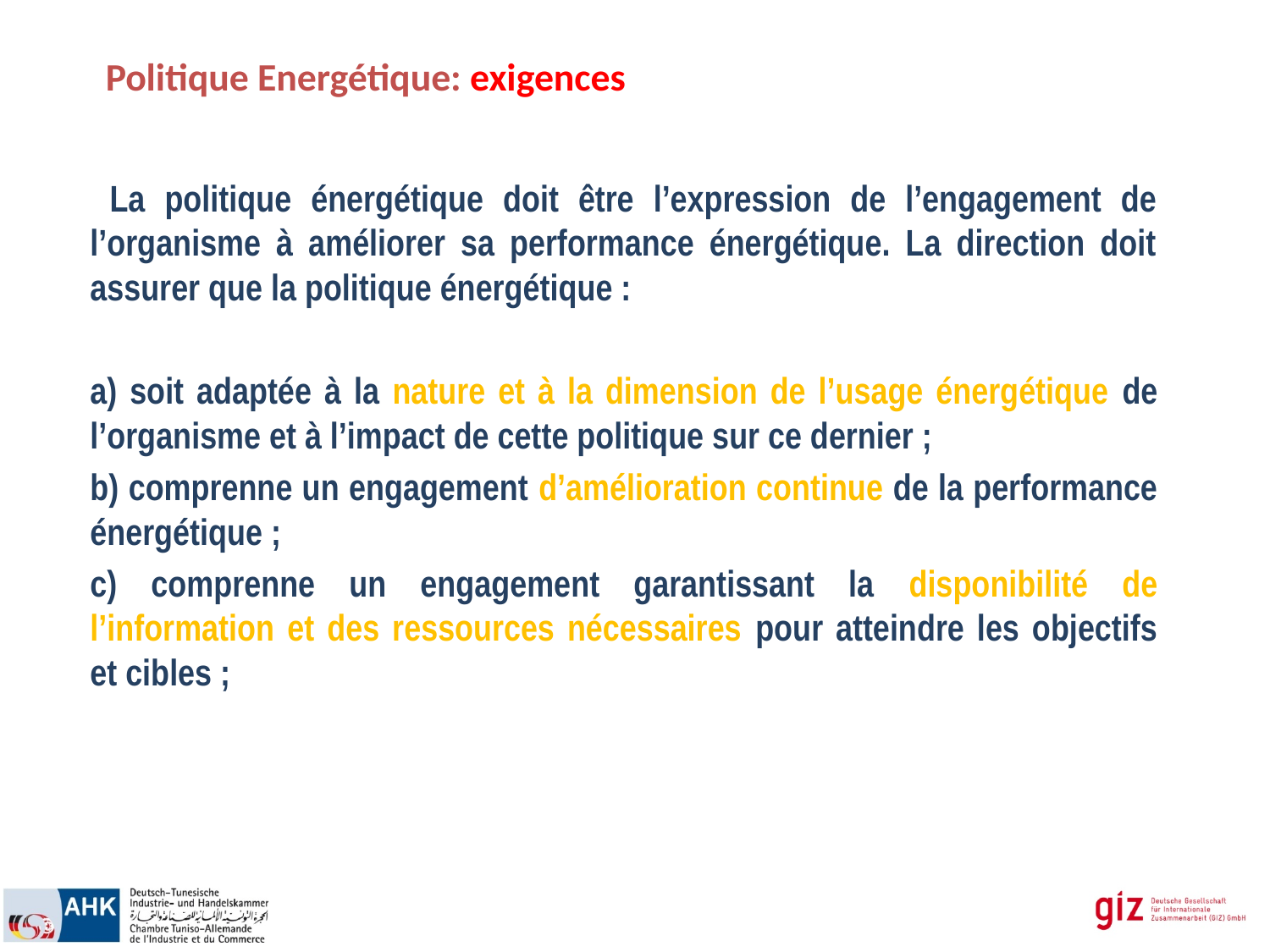

Politique Energétique: exigences
	 La politique énergétique doit être l’expression de l’engagement de l’organisme à améliorer sa performance énergétique. La direction doit assurer que la politique énergétique :

	a) soit adaptée à la nature et à la dimension de l’usage énergétique de l’organisme et à l’impact de cette politique sur ce dernier ;
	b) comprenne un engagement d’amélioration continue de la performance énergétique ;
	c) comprenne un engagement garantissant la disponibilité de l’information et des ressources nécessaires pour atteindre les objectifs et cibles ;